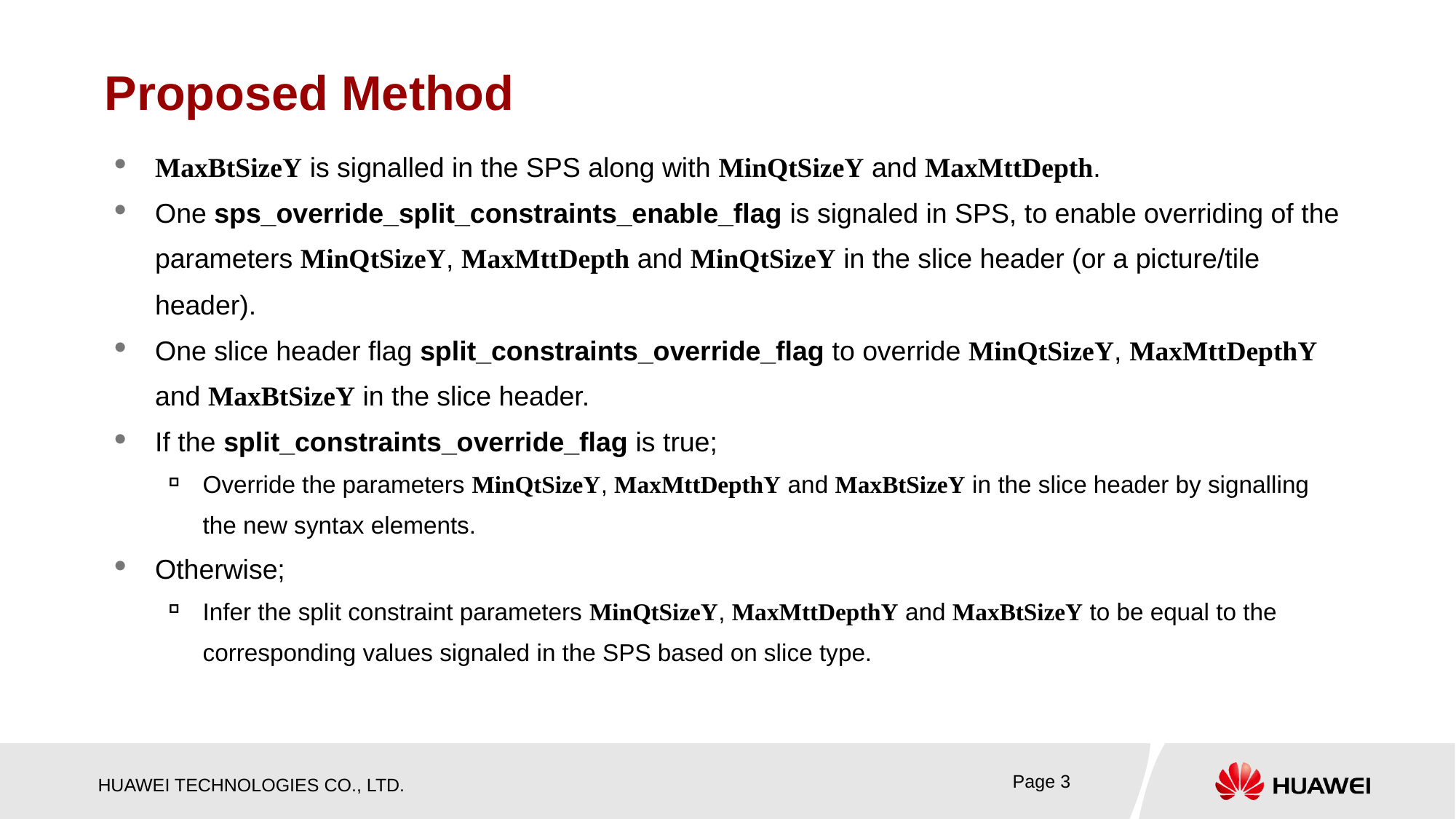

# Proposed Method
MaxBtSizeY is signalled in the SPS along with MinQtSizeY and MaxMttDepth.
One sps_override_split_constraints_enable_flag is signaled in SPS, to enable overriding of the parameters MinQtSizeY, MaxMttDepth and MinQtSizeY in the slice header (or a picture/tile header).
One slice header flag split_constraints_override_flag to override MinQtSizeY, MaxMttDepthY and MaxBtSizeY in the slice header.
If the split_constraints_override_flag is true;
Override the parameters MinQtSizeY, MaxMttDepthY and MaxBtSizeY in the slice header by signalling the new syntax elements.
Otherwise;
Infer the split constraint parameters MinQtSizeY, MaxMttDepthY and MaxBtSizeY to be equal to the corresponding values signaled in the SPS based on slice type.

* Can be signaled separately by slice type